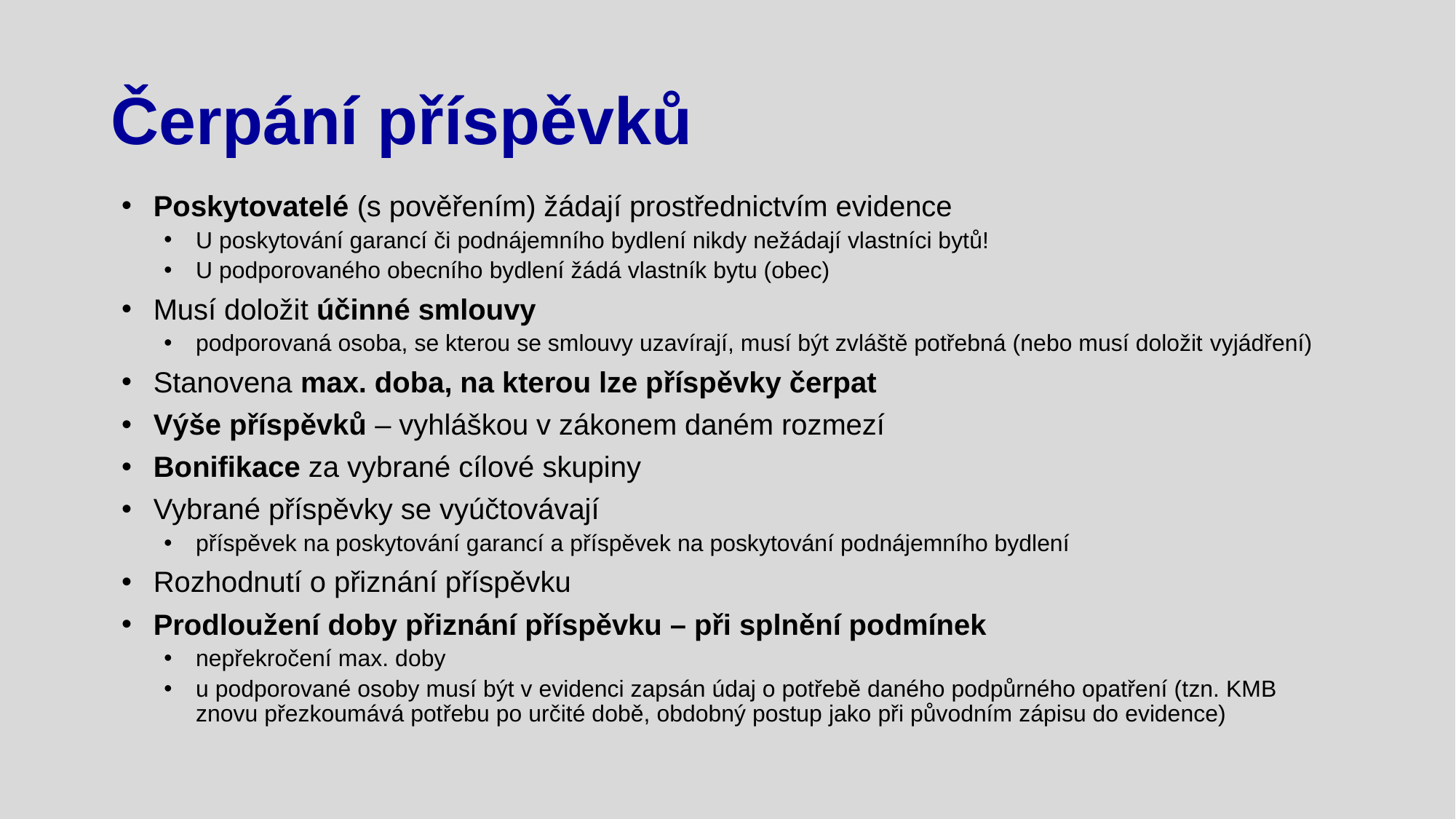

# Čerpání příspěvků
Poskytovatelé (s pověřením) žádají prostřednictvím evidence
U poskytování garancí či podnájemního bydlení nikdy nežádají vlastníci bytů!
U podporovaného obecního bydlení žádá vlastník bytu (obec)
Musí doložit účinné smlouvy
podporovaná osoba, se kterou se smlouvy uzavírají, musí být zvláště potřebná (nebo musí doložit vyjádření)
Stanovena max. doba, na kterou lze příspěvky čerpat
Výše příspěvků – vyhláškou v zákonem daném rozmezí
Bonifikace za vybrané cílové skupiny
Vybrané příspěvky se vyúčtovávají
příspěvek na poskytování garancí a příspěvek na poskytování podnájemního bydlení
Rozhodnutí o přiznání příspěvku
Prodloužení doby přiznání příspěvku – při splnění podmínek
nepřekročení max. doby
u podporované osoby musí být v evidenci zapsán údaj o potřebě daného podpůrného opatření (tzn. KMB znovu přezkoumává potřebu po určité době, obdobný postup jako při původním zápisu do evidence)